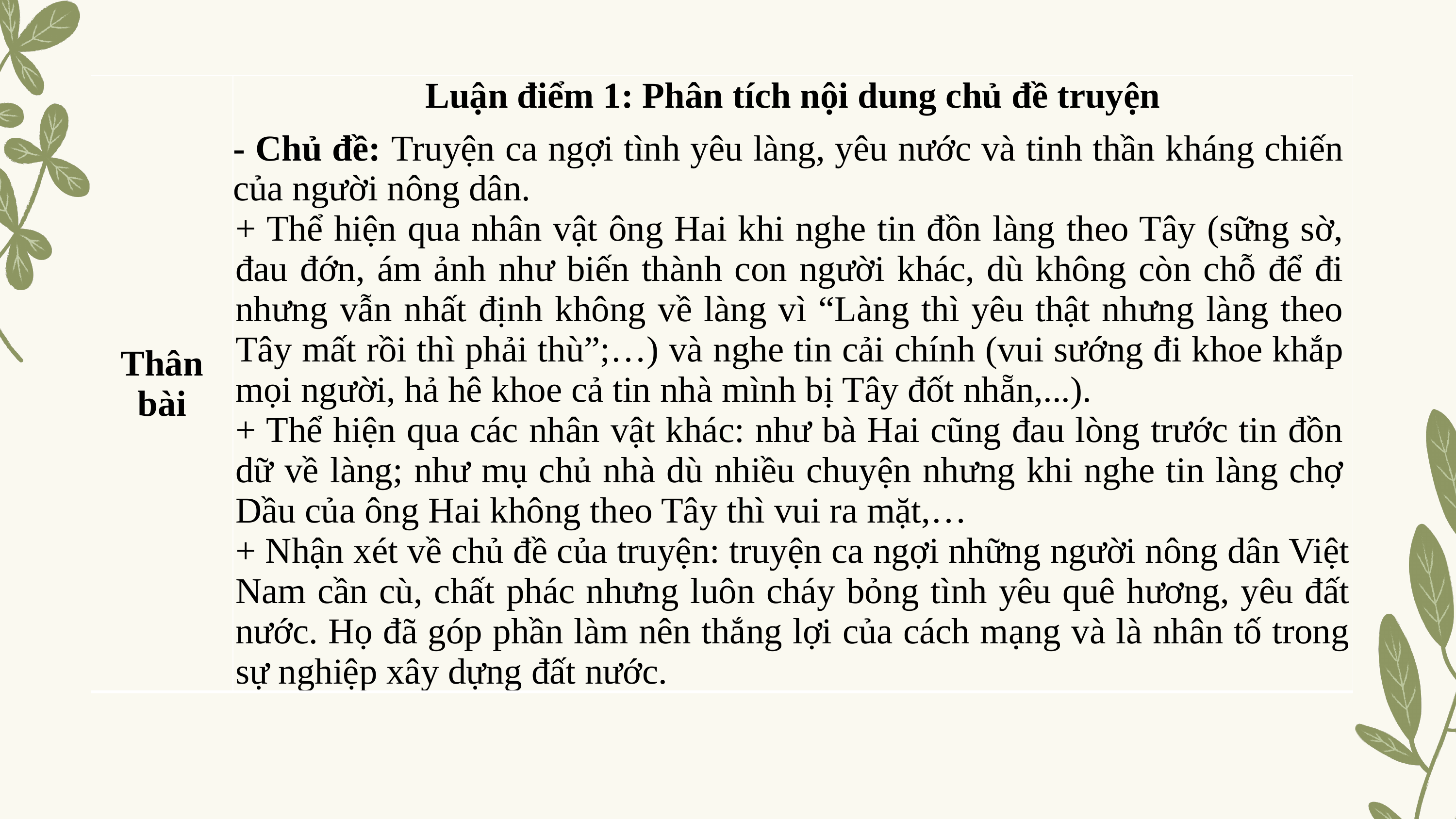

| Thân bài | Luận điểm 1: Phân tích nội dung chủ đề truyện - Chủ đề: Truyện ca ngợi tình yêu làng, yêu nước và tinh thần kháng chiến của người nông dân. + Thể hiện qua nhân vật ông Hai khi nghe tin đồn làng theo Tây (sững sờ, đau đớn, ám ảnh như biến thành con người khác, dù không còn chỗ để đi nhưng vẫn nhất định không về làng vì “Làng thì yêu thật nhưng làng theo Tây mất rồi thì phải thù”;…) và nghe tin cải chính (vui sướng đi khoe khắp mọi người, hả hê khoe cả tin nhà mình bị Tây đốt nhẵn,...). + Thể hiện qua các nhân vật khác: như bà Hai cũng đau lòng trước tin đồn dữ về làng; như mụ chủ nhà dù nhiều chuyện nhưng khi nghe tin làng chợ Dầu của ông Hai không theo Tây thì vui ra mặt,… + Nhận xét về chủ đề của truyện: truyện ca ngợi những người nông dân Việt Nam cần cù, chất phác nhưng luôn cháy bỏng tình yêu quê hương, yêu đất nước. Họ đã góp phần làm nên thắng lợi của cách mạng và là nhân tố trong sự nghiệp xây dựng đất nước. |
| --- | --- |